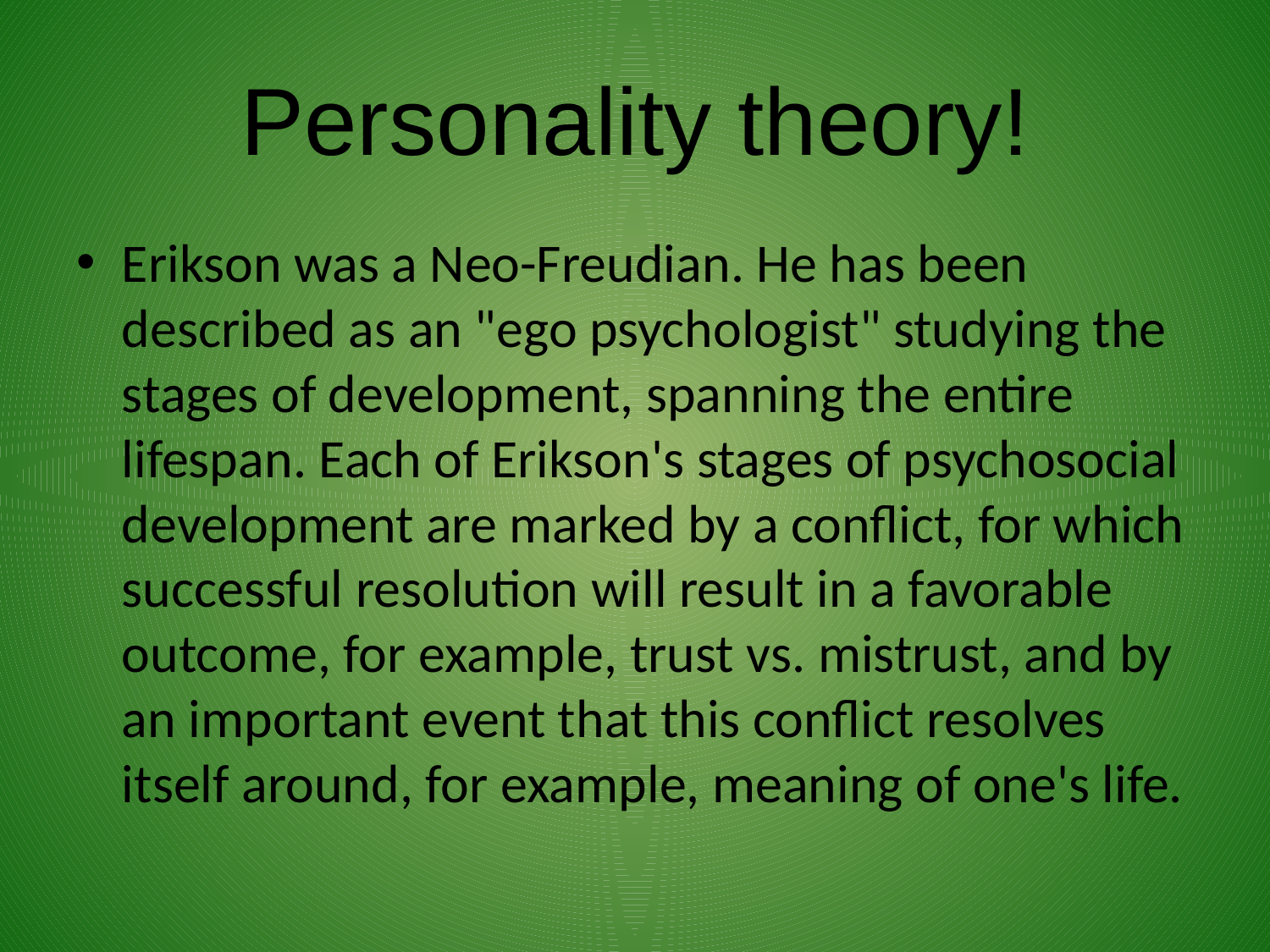

# Personality theory!
Erikson was a Neo-Freudian. He has been described as an "ego psychologist" studying the stages of development, spanning the entire lifespan. Each of Erikson's stages of psychosocial development are marked by a conflict, for which successful resolution will result in a favorable outcome, for example, trust vs. mistrust, and by an important event that this conflict resolves itself around, for example, meaning of one's life.